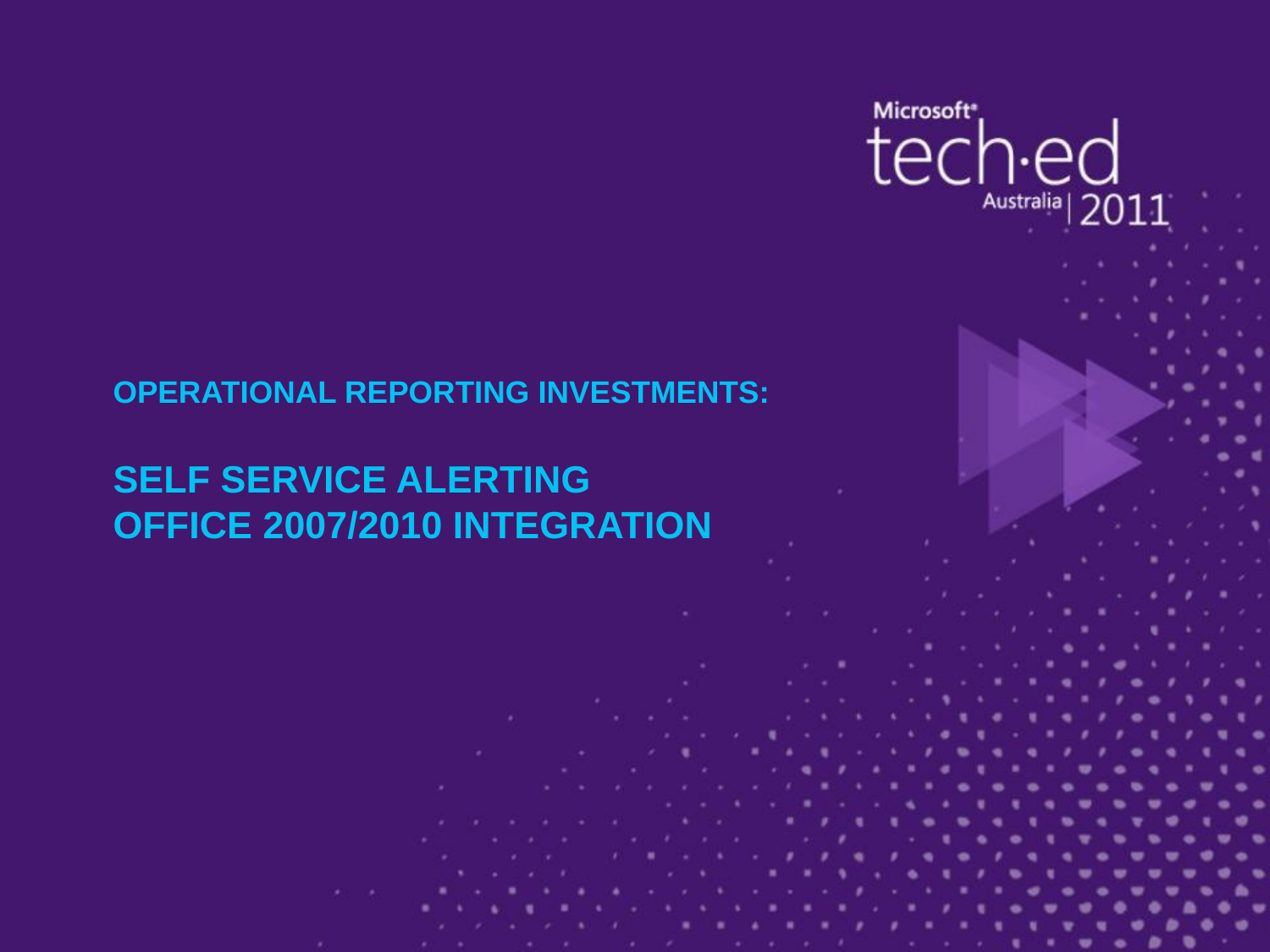

# Operational Reporting investments: Self Service Alerting Office 2007/2010 Integration